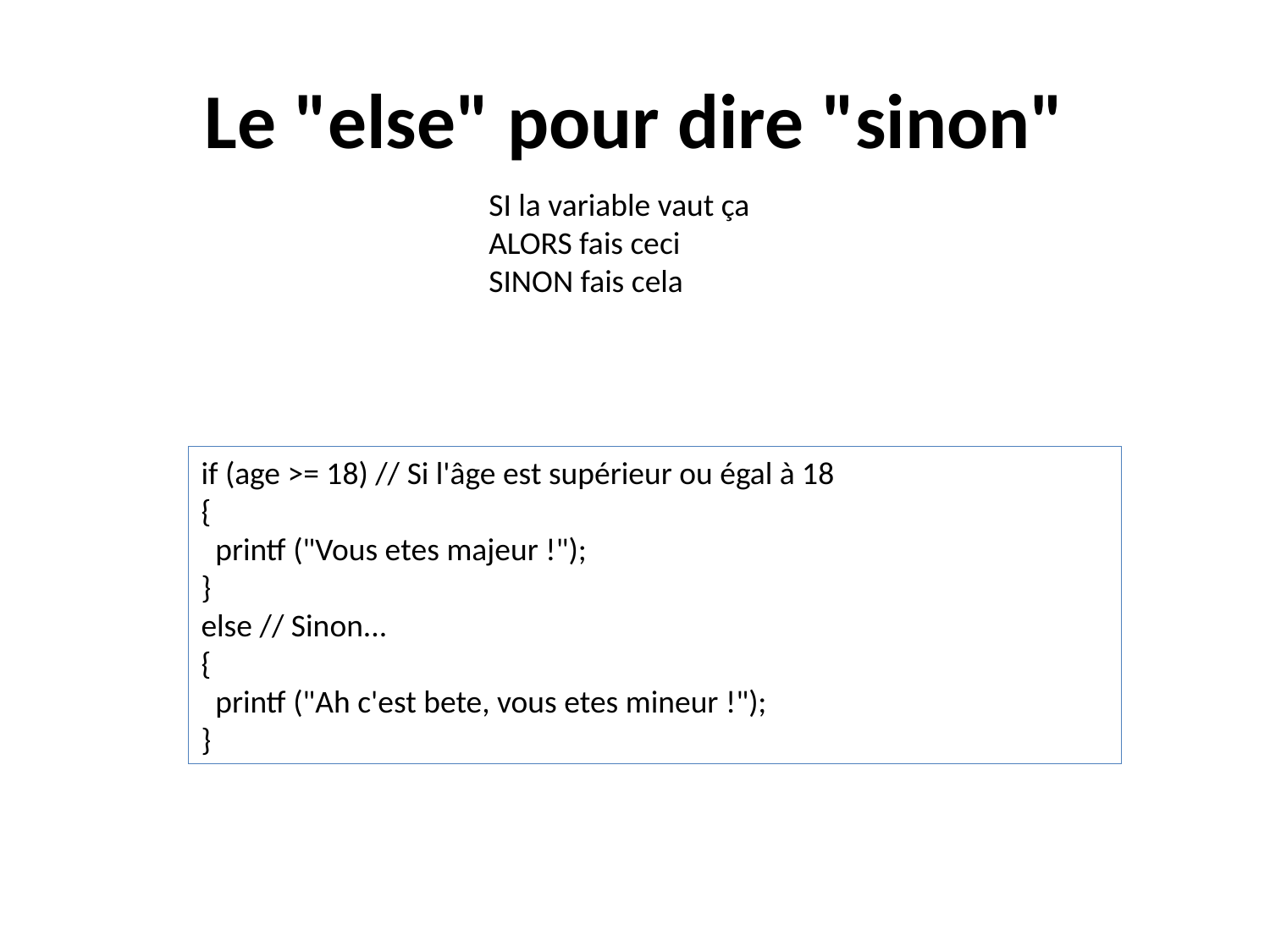

# Le "else" pour dire "sinon"
SI la variable vaut ça
ALORS fais ceci
SINON fais cela
if (age >= 18) // Si l'âge est supérieur ou égal à 18
{
  printf ("Vous etes majeur !");
}
else // Sinon...
{
  printf ("Ah c'est bete, vous etes mineur !");
}